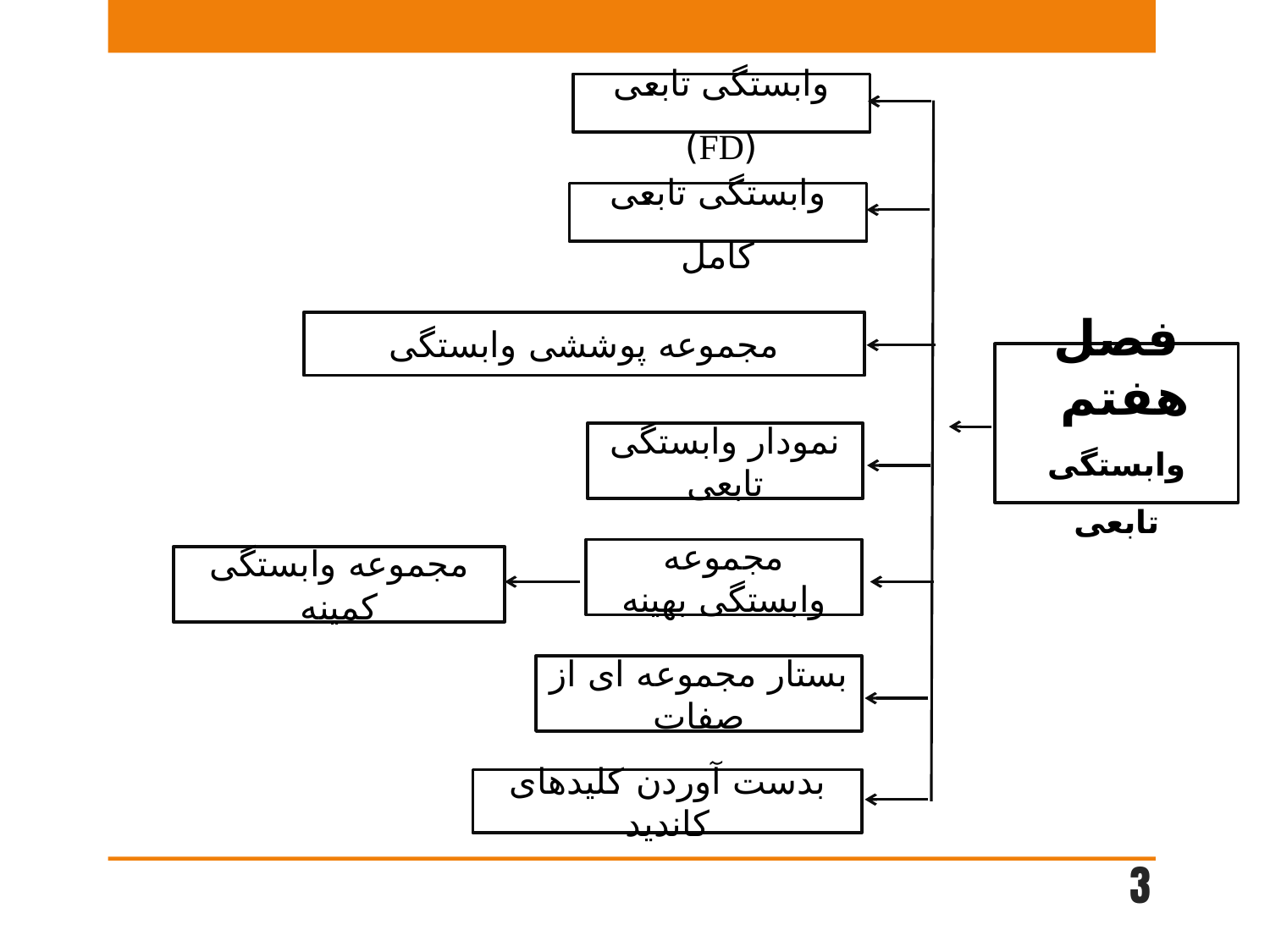

وابستگی تابعی (FD)
وابستگی تابعی کامل
مجموعه پوششی وابستگی
فصل هفتم
وابستگی تابعی
نمودار وابستگی تابعی
مجموعه وابستگی بهینه
مجموعه وابستگی کمینه
بستار مجموعه ای از صفات
بدست آوردن کلیدهای کاندید
3